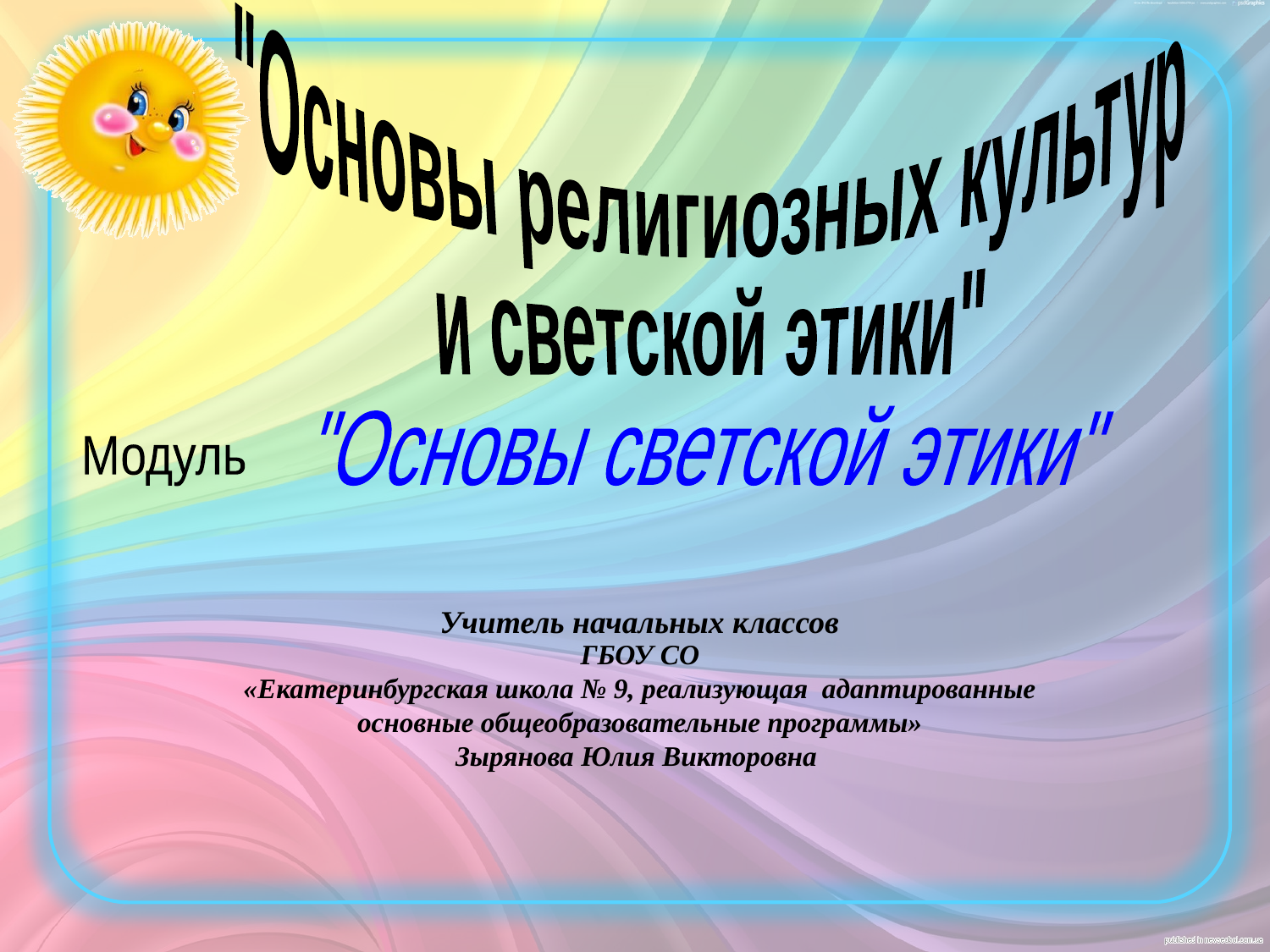

"Основы религиозных культур
и светской этики"
"Основы светской этики"
Модуль
 Учитель начальных классов
ГБОУ СО
«Екатеринбургская школа № 9, реализующая  адаптированные основные общеобразовательные программы»
Зырянова Юлия Викторовна